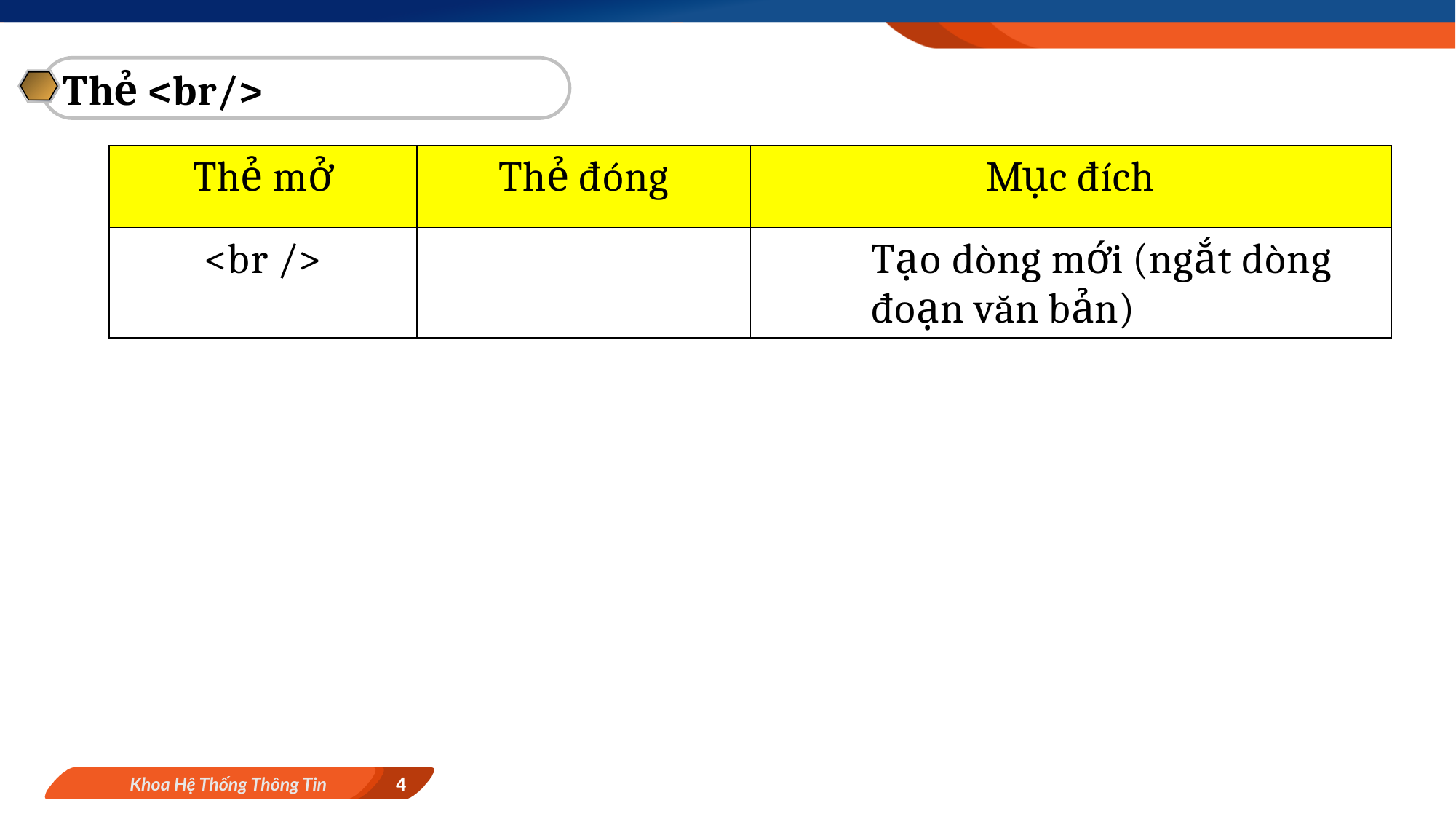

Thẻ <br/>

| Thẻ mở | Thẻ đóng | Mục đích |
| --- | --- | --- |
| <br /> |  | Tạo dòng mới (ngắt dòng đoạn văn bản) |
4
Khoa Hệ Thống Thông Tin